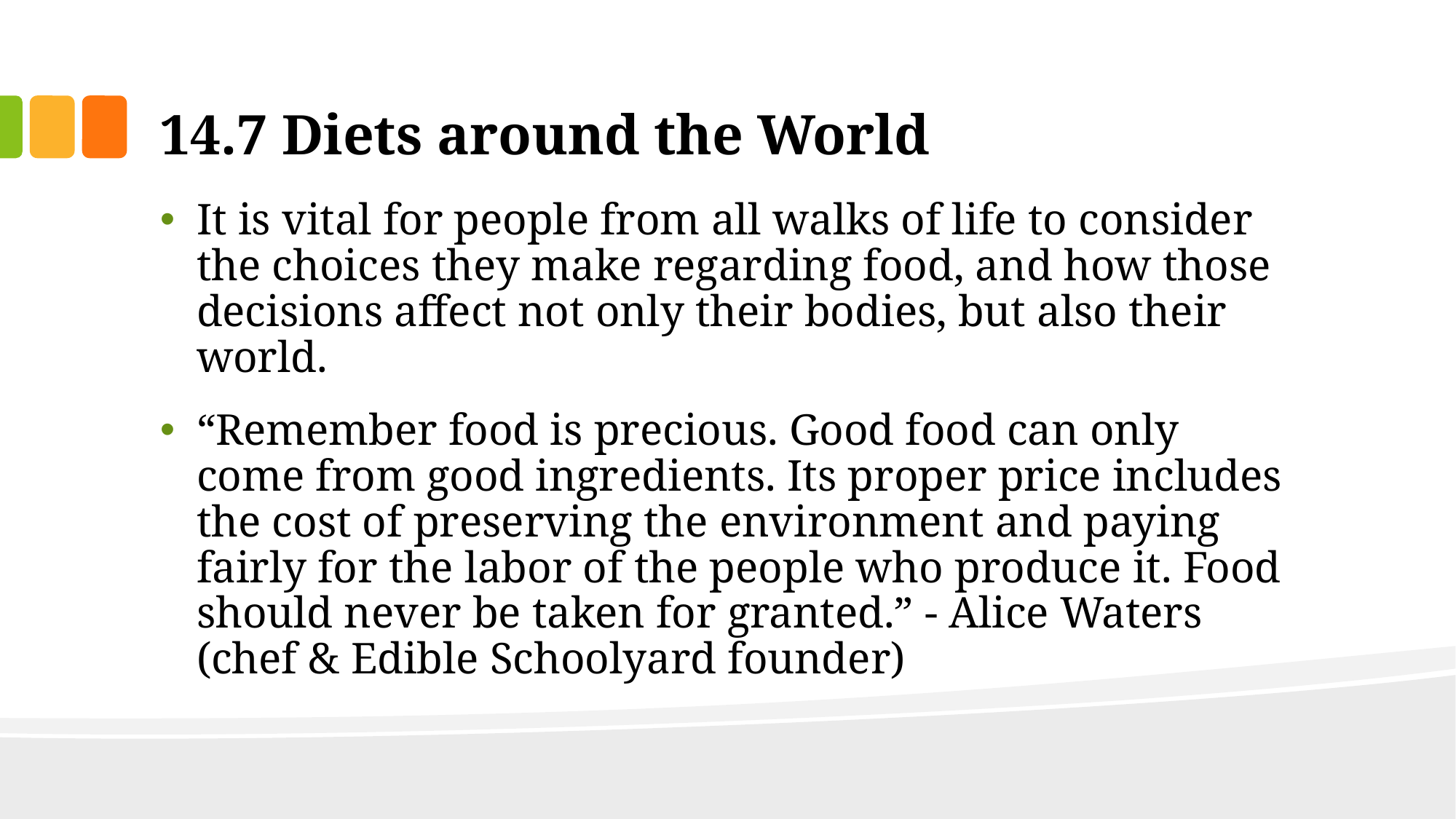

# 14.7 Diets around the World
It is vital for people from all walks of life to consider the choices they make regarding food, and how those decisions affect not only their bodies, but also their world.
“Remember food is precious. Good food can only come from good ingredients. Its proper price includes the cost of preserving the environment and paying fairly for the labor of the people who produce it. Food should never be taken for granted.” - Alice Waters (chef & Edible Schoolyard founder)